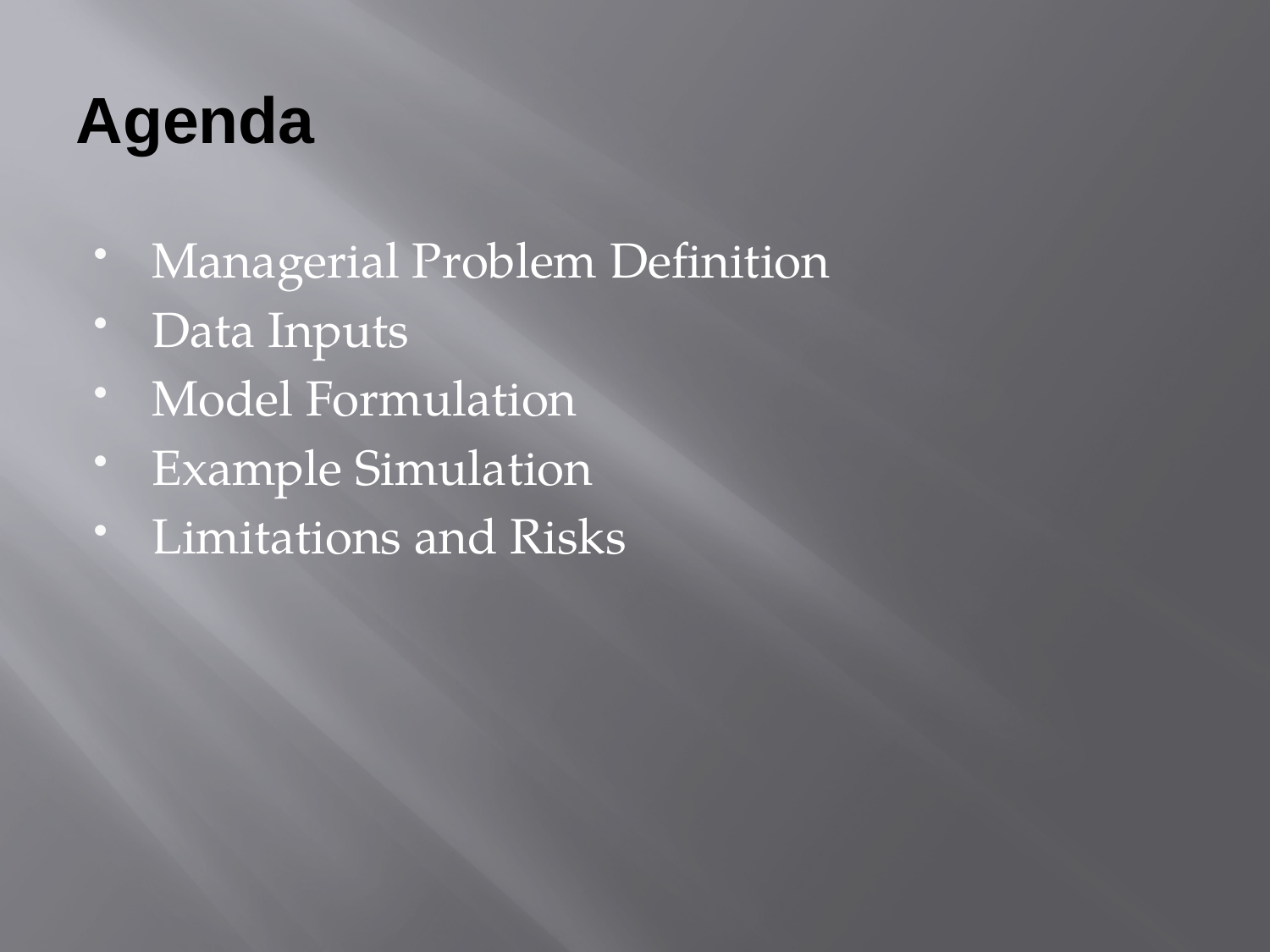

# Agenda
Managerial Problem Definition
Data Inputs
Model Formulation
Example Simulation
Limitations and Risks